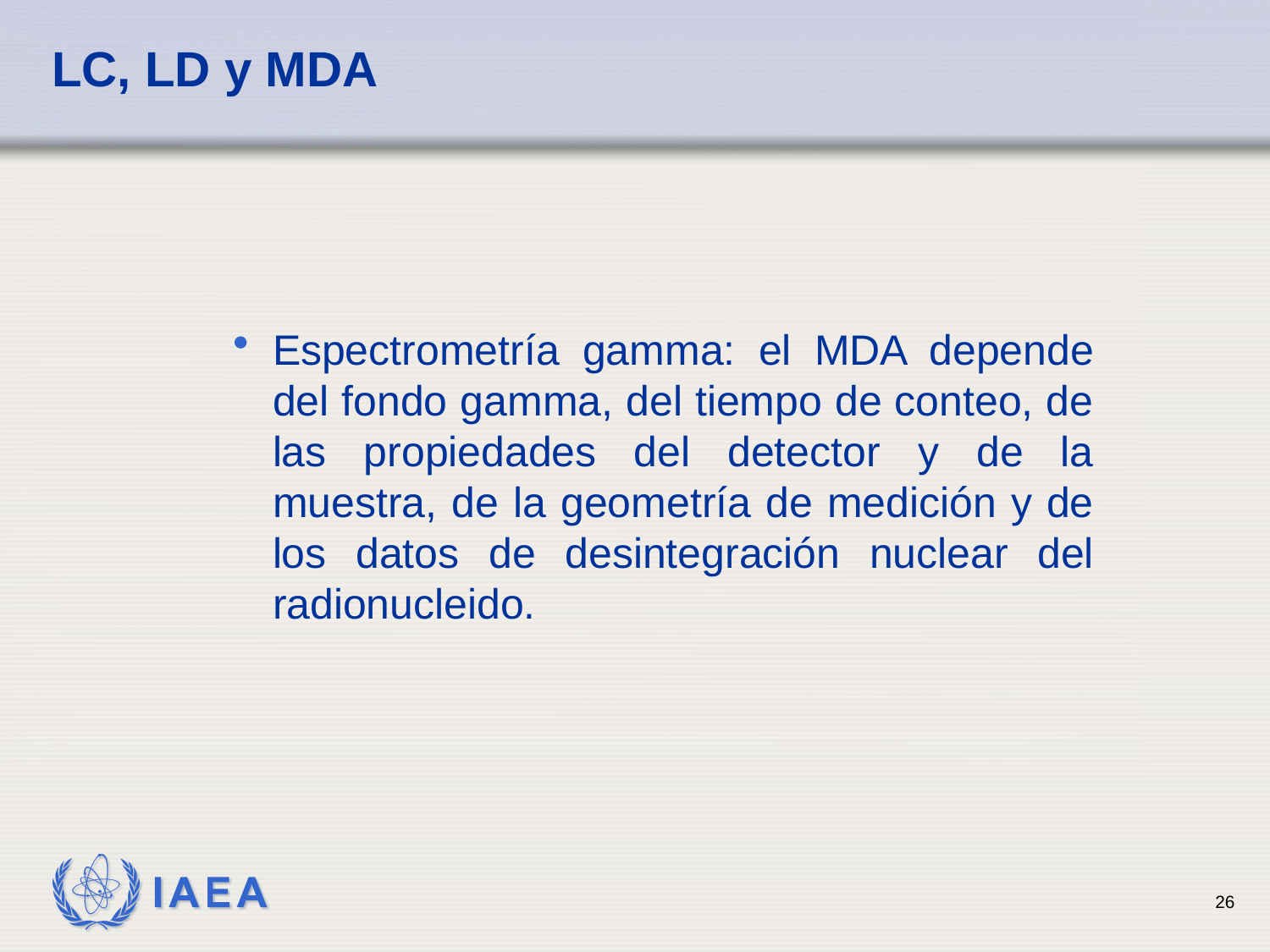

# LC, LD y MDA
Espectrometría gamma: el MDA depende del fondo gamma, del tiempo de conteo, de las propiedades del detector y de la muestra, de la geometría de medición y de los datos de desintegración nuclear del radionucleido.

26